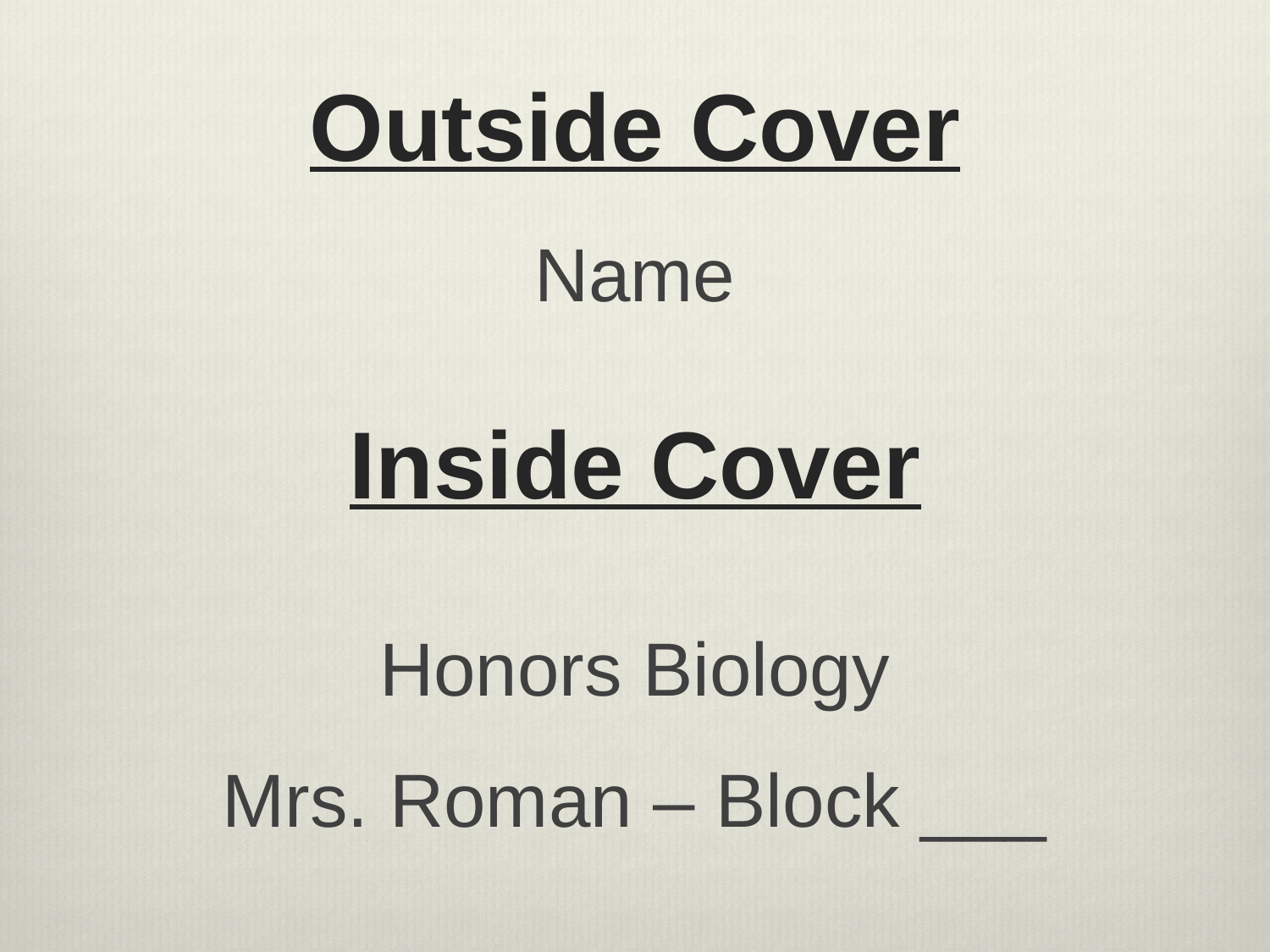

# Outside Cover
Name

Honors Biology
Mrs. Roman – Block ___
Inside Cover